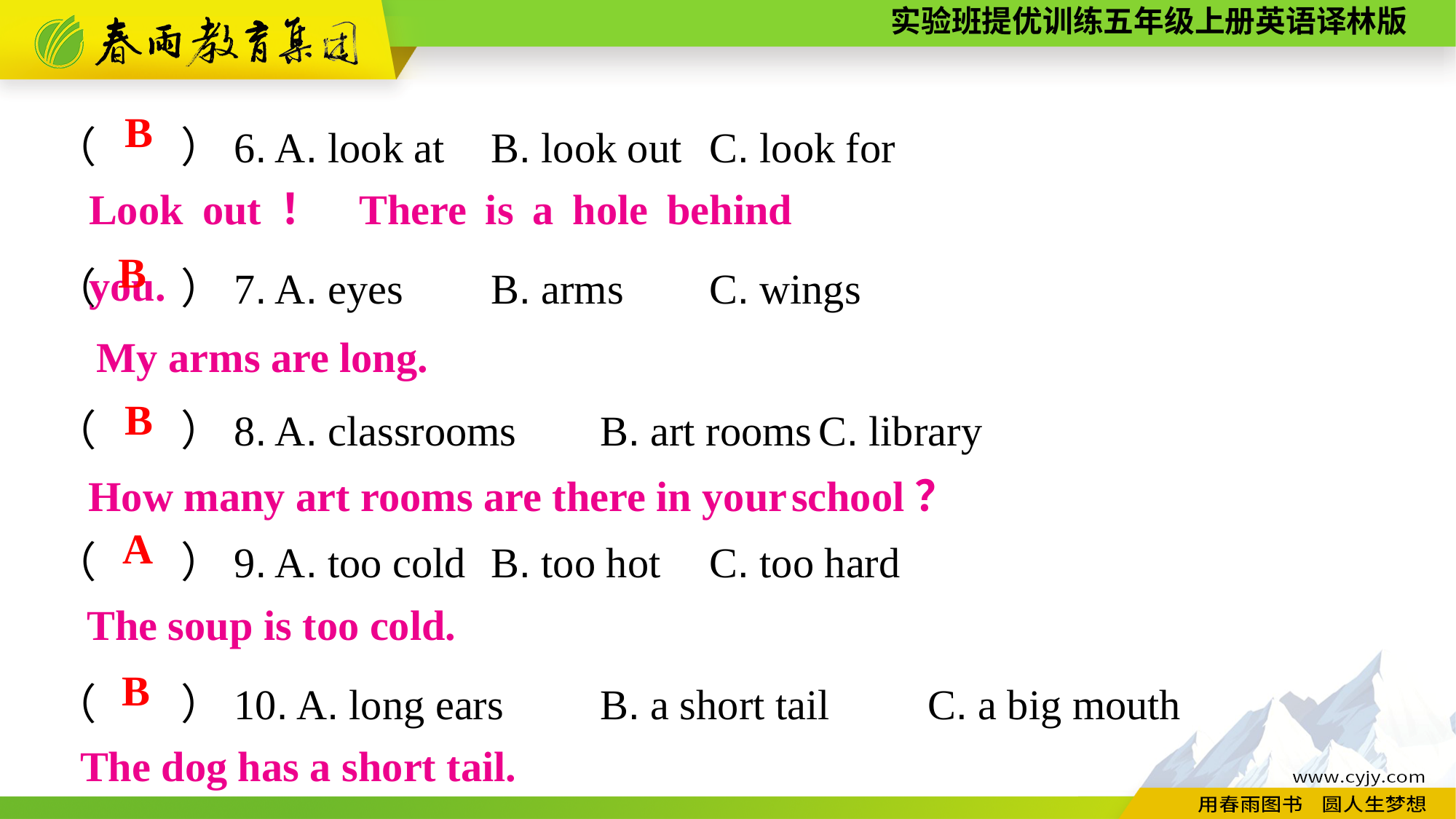

（　　）6. A. look at	B. look out	C. look for

（　　）7. A. eyes	B. arms	C. wings

（　　）8. A. classrooms	B. art rooms	C. library
B
Look out！ There is a hole behind you.
B
My arms are long.
B
How many art rooms are there in your school？
（　　）9. A. too cold	B. too hot	C. too hard

（　　）10. A. long ears	B. a short tail	C. a big mouth
A
The soup is too cold.
B
The dog has a short tail.